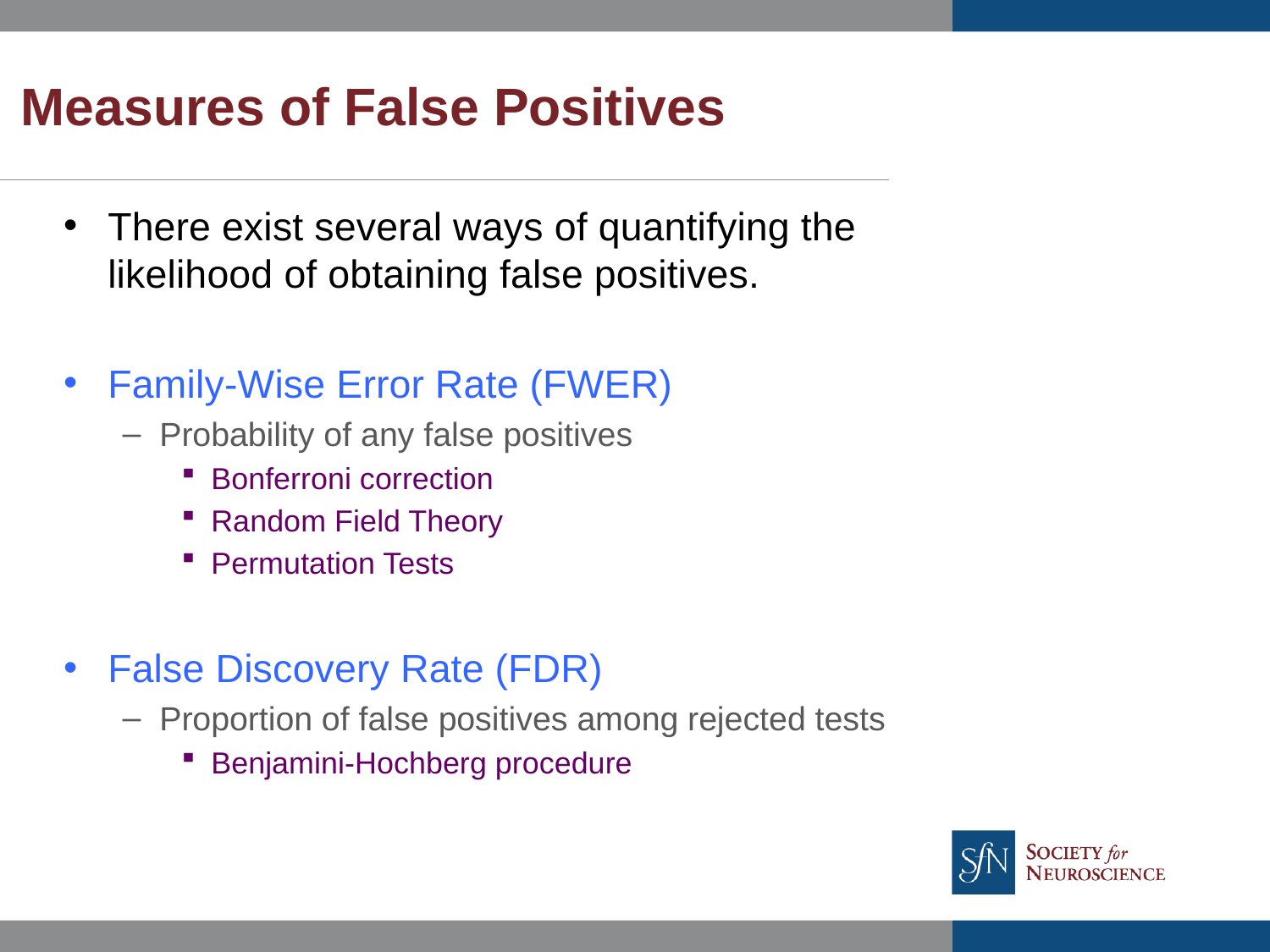

# Measures of False Positives
There exist several ways of quantifying the likelihood of obtaining false positives.

Family-Wise Error Rate (FWER)
Probability of any false positives
Bonferroni correction
Random Field Theory
Permutation Tests

False Discovery Rate (FDR)
Proportion of false positives among rejected tests
Benjamini-Hochberg procedure